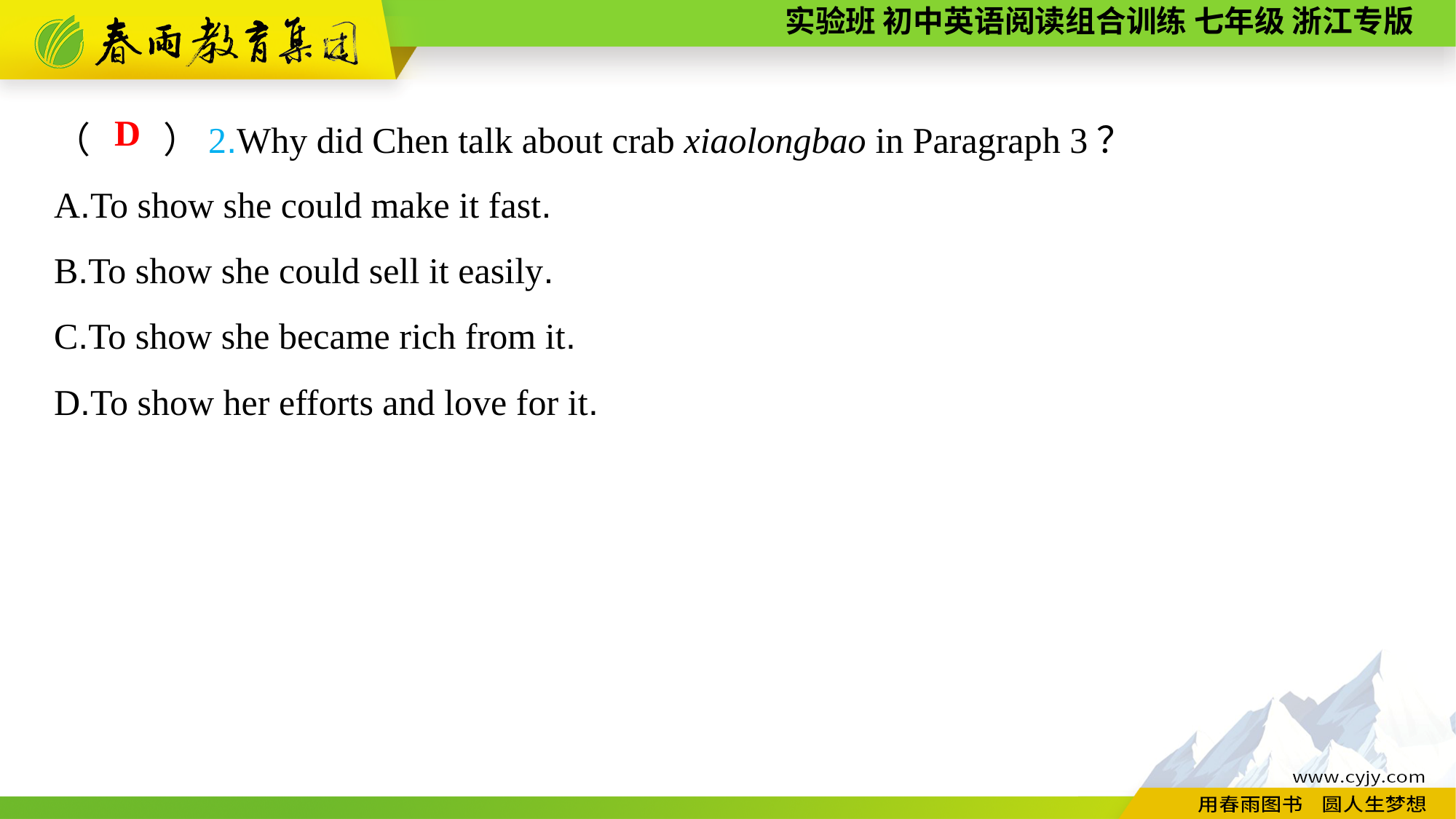

（　　）2.Why did Chen talk about crab xiaolongbao in Paragraph 3？
A.To show she could make it fast.
B.To show she could sell it easily.
C.To show she became rich from it.
D.To show her efforts and love for it.
D